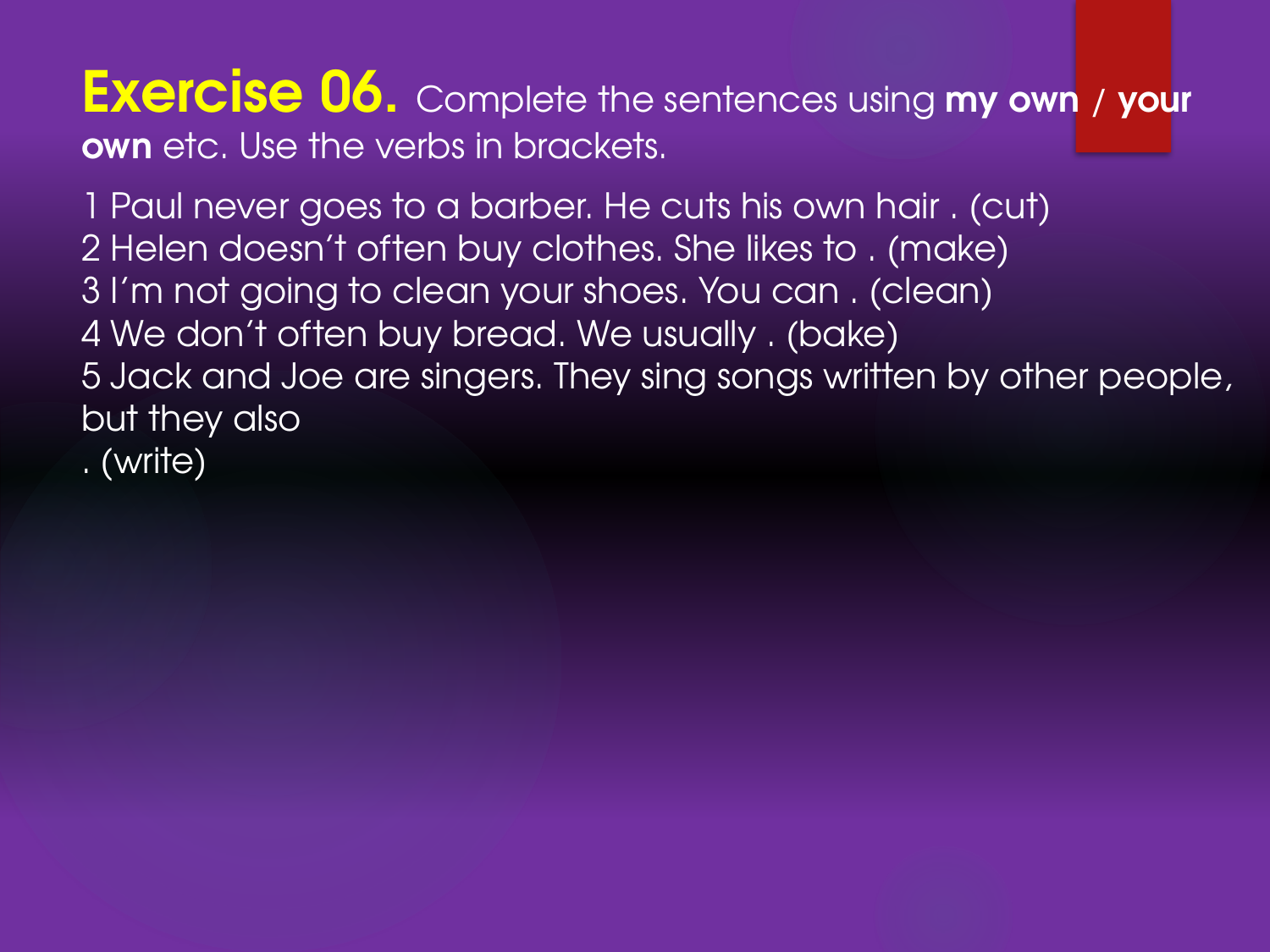

Exercise 06. Complete the sentences using my own / your own etc. Use the verbs in brackets.
1 Paul never goes to a barber. He cuts his own hair . (cut)
2 Helen doesn’t often buy clothes. She likes to . (make)
3 I’m not going to clean your shoes. You can . (clean)
4 We don’t often buy bread. We usually . (bake)
5 Jack and Joe are singers. They sing songs written by other people, but they also
. (write)